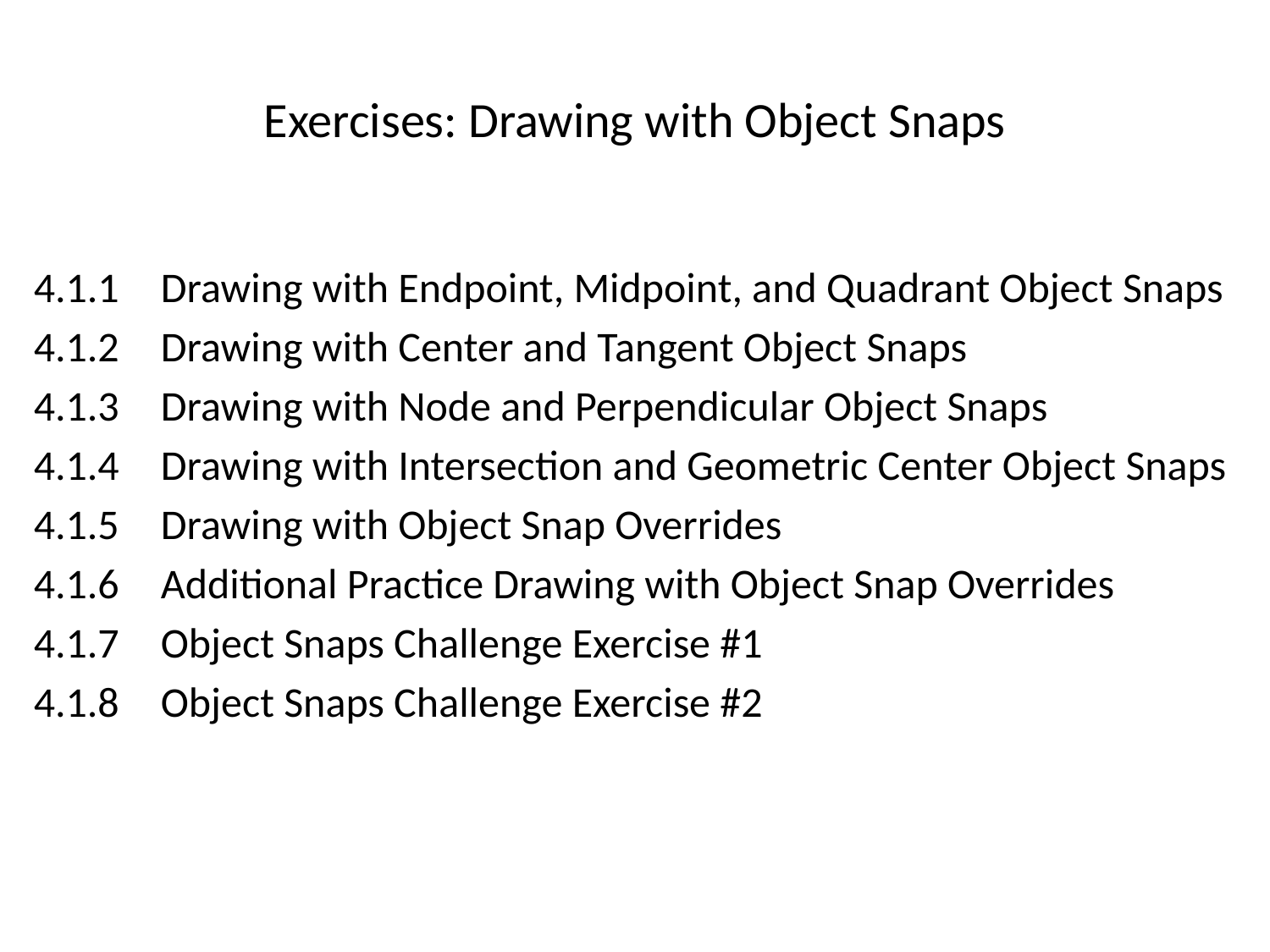

# Exercises: Drawing with Object Snaps
4.1.1	Drawing with Endpoint, Midpoint, and Quadrant Object Snaps
4.1.2	Drawing with Center and Tangent Object Snaps
4.1.3	Drawing with Node and Perpendicular Object Snaps
4.1.4	Drawing with Intersection and Geometric Center Object Snaps
4.1.5	Drawing with Object Snap Overrides
4.1.6	Additional Practice Drawing with Object Snap Overrides
4.1.7	Object Snaps Challenge Exercise #1
4.1.8	Object Snaps Challenge Exercise #2